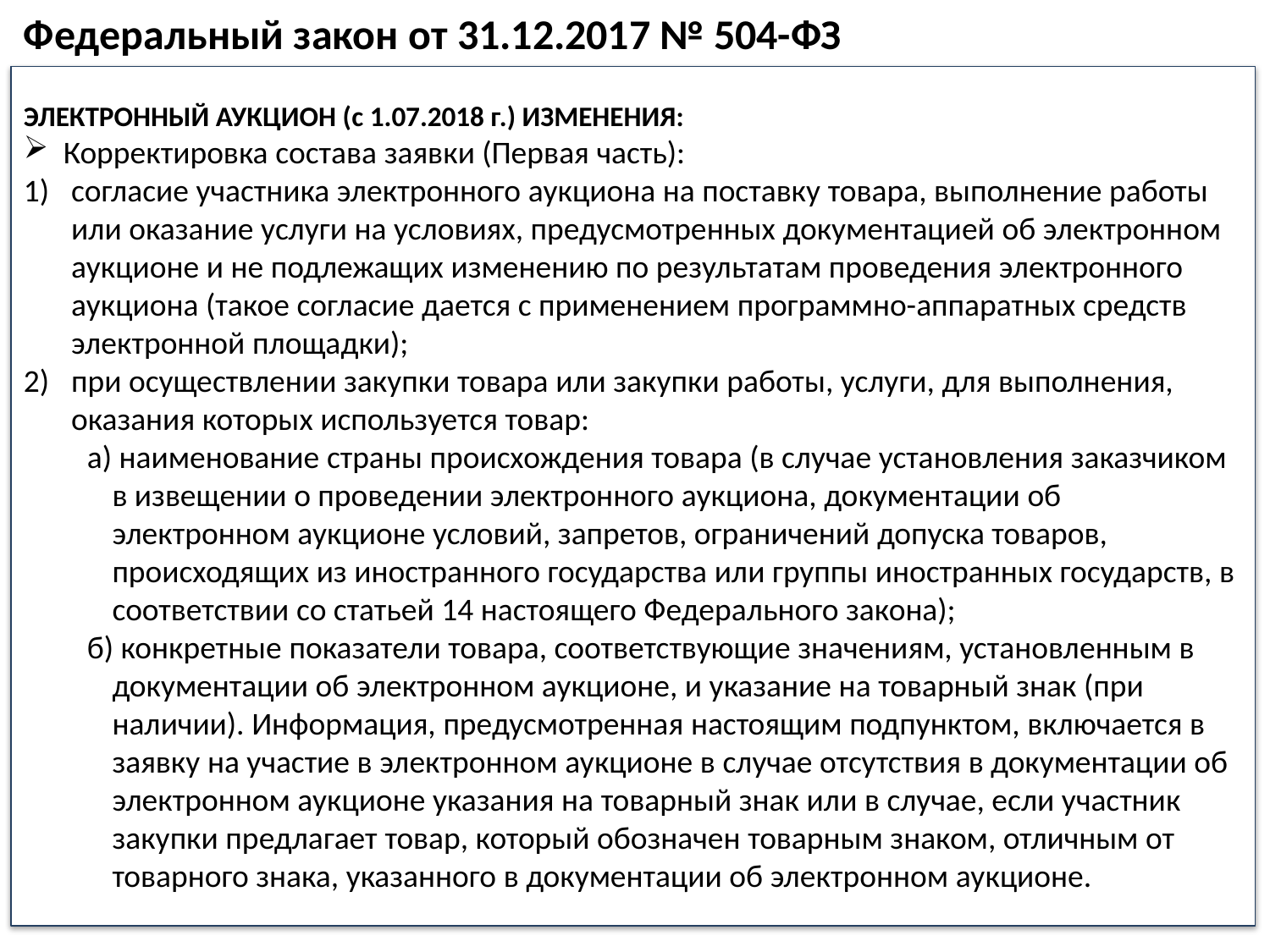

Федеральный закон от 31.12.2017 № 504-ФЗ
ЭЛЕКТРОННЫЙ АУКЦИОН (c 1.07.2018 г.) ИЗМЕНЕНИЯ:
Корректировка состава заявки (Первая часть):
согласие участника электронного аукциона на поставку товара, выполнение работы или оказание услуги на условиях, предусмотренных документацией об электронном аукционе и не подлежащих изменению по результатам проведения электронного аукциона (такое согласие дается с применением программно-аппаратных средств электронной площадки);
при осуществлении закупки товара или закупки работы, услуги, для выполнения, оказания которых используется товар:
а) наименование страны происхождения товара (в случае установления заказчиком в извещении о проведении электронного аукциона, документации об электронном аукционе условий, запретов, ограничений допуска товаров, происходящих из иностранного государства или группы иностранных государств, в соответствии со статьей 14 настоящего Федерального закона);
б) конкретные показатели товара, соответствующие значениям, установленным в документации об электронном аукционе, и указание на товарный знак (при наличии). Информация, предусмотренная настоящим подпунктом, включается в заявку на участие в электронном аукционе в случае отсутствия в документации об электронном аукционе указания на товарный знак или в случае, если участник закупки предлагает товар, который обозначен товарным знаком, отличным от товарного знака, указанного в документации об электронном аукционе.
74